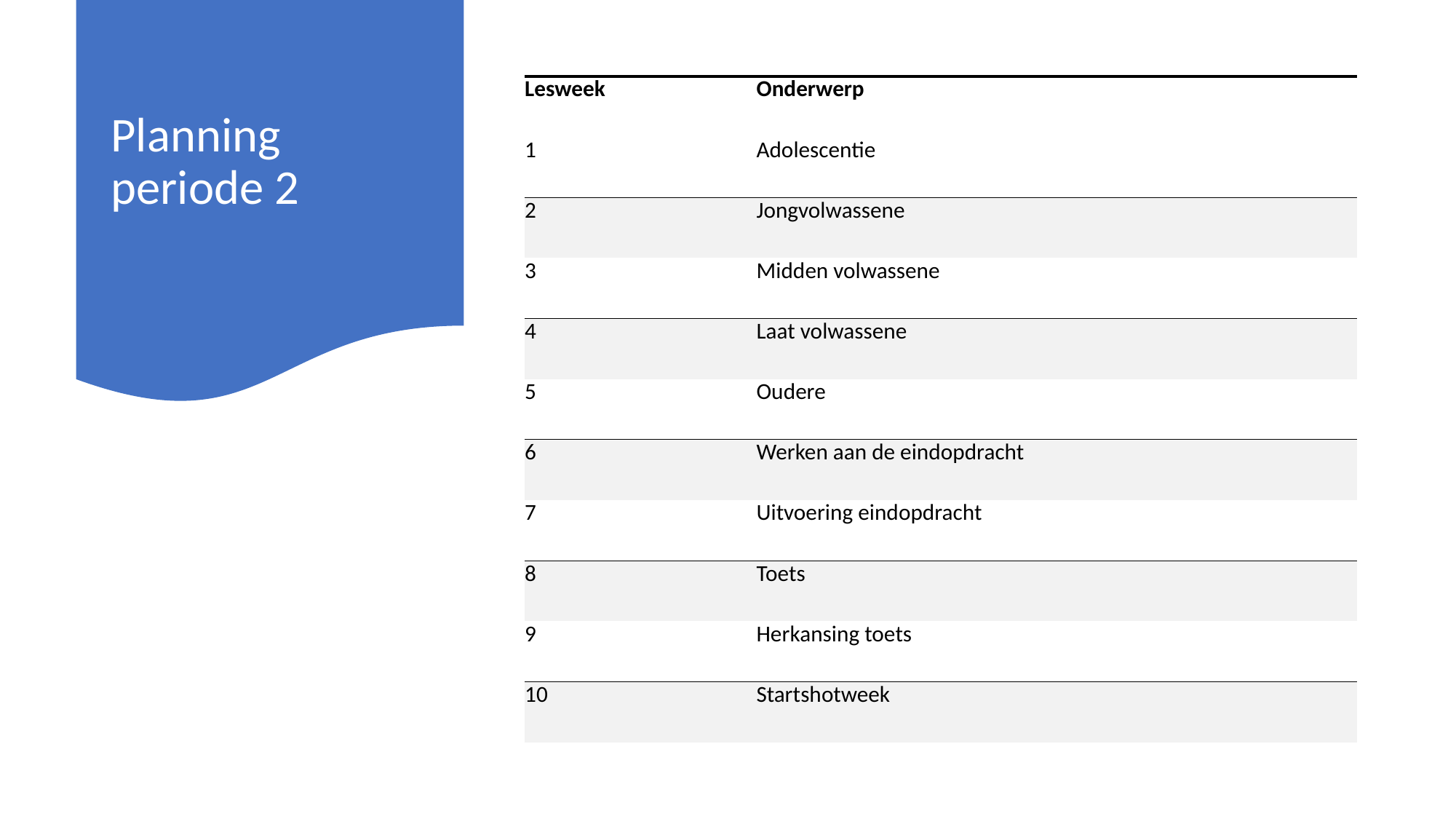

# Planning periode 2
| Lesweek | Onderwerp |
| --- | --- |
| 1 | Adolescentie |
| 2 | Jongvolwassene |
| 3 | Midden volwassene |
| 4 | Laat volwassene |
| 5 | Oudere |
| 6 | Werken aan de eindopdracht |
| 7 | Uitvoering eindopdracht |
| 8 | Toets |
| 9 | Herkansing toets |
| 10 | Startshotweek |